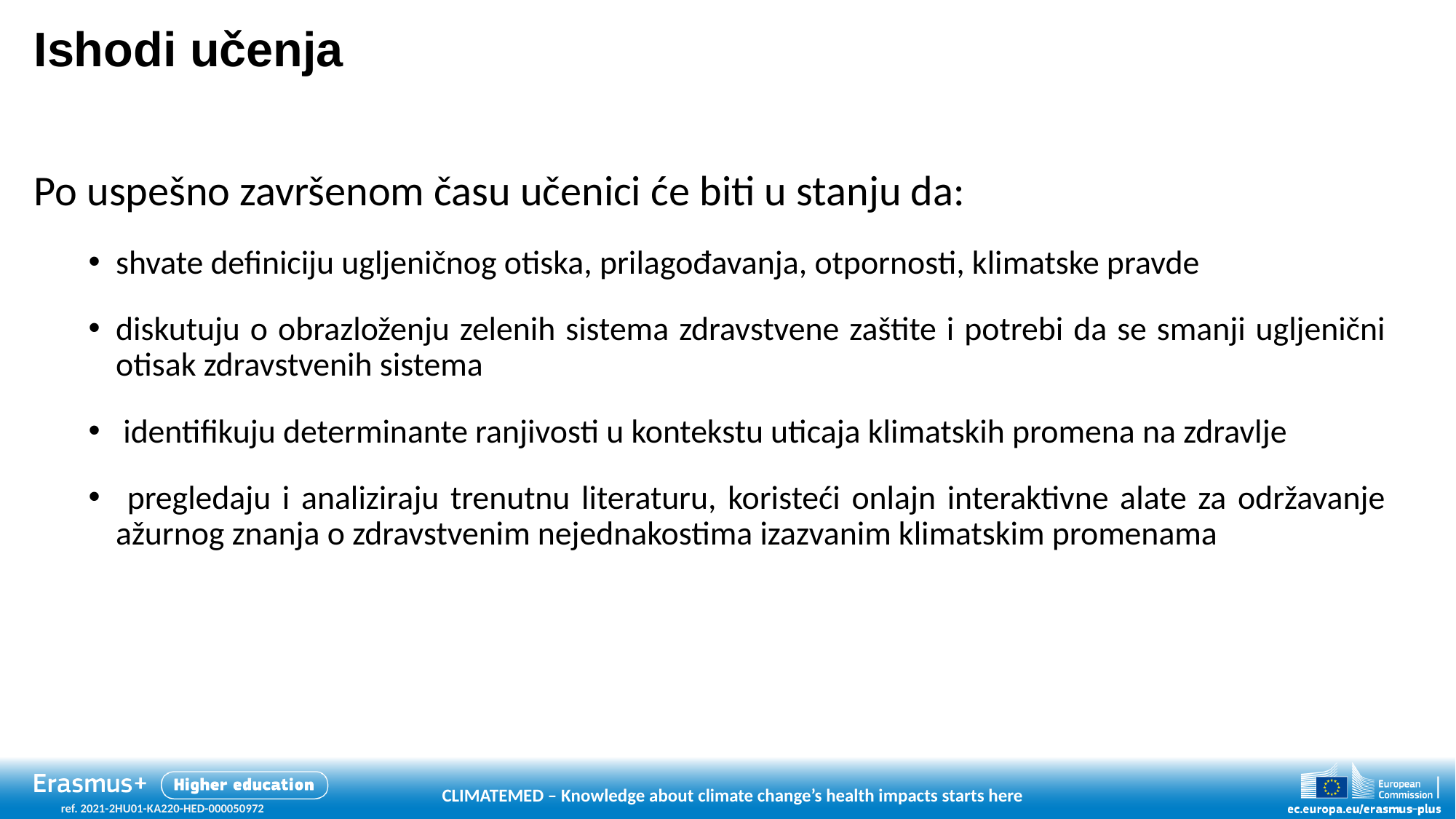

# Ishodi učenja
Po uspešno završenom času učenici će biti u stanju da:
shvate definiciju ugljeničnog otiska, prilagođavanja, otpornosti, klimatske pravde
diskutuju o obrazloženju zelenih sistema zdravstvene zaštite i potrebi da se smanji ugljenični otisak zdravstvenih sistema
 identifikuju determinante ranjivosti u kontekstu uticaja klimatskih promena na zdravlje
 pregledaju i analiziraju trenutnu literaturu, koristeći onlajn interaktivne alate za održavanje ažurnog znanja o zdravstvenim nejednakostima izazvanim klimatskim promenama